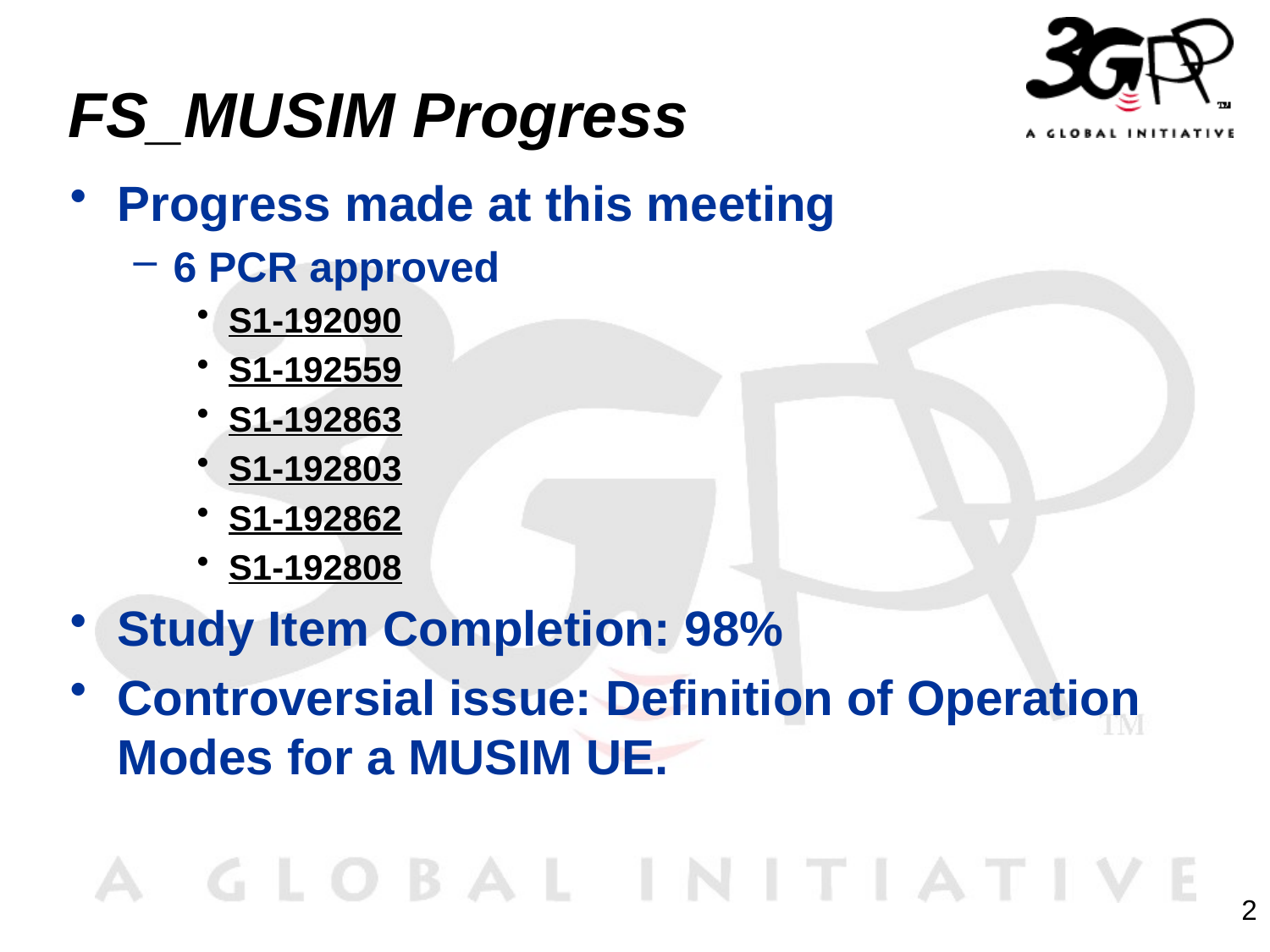

# FS_MUSIM Progress
Progress made at this meeting
6 PCR approved
S1-192090
S1-192559
S1-192863
S1-192803
S1-192862
S1-192808
Study Item Completion: 98%
Controversial issue: Definition of Operation Modes for a MUSIM UE.
2